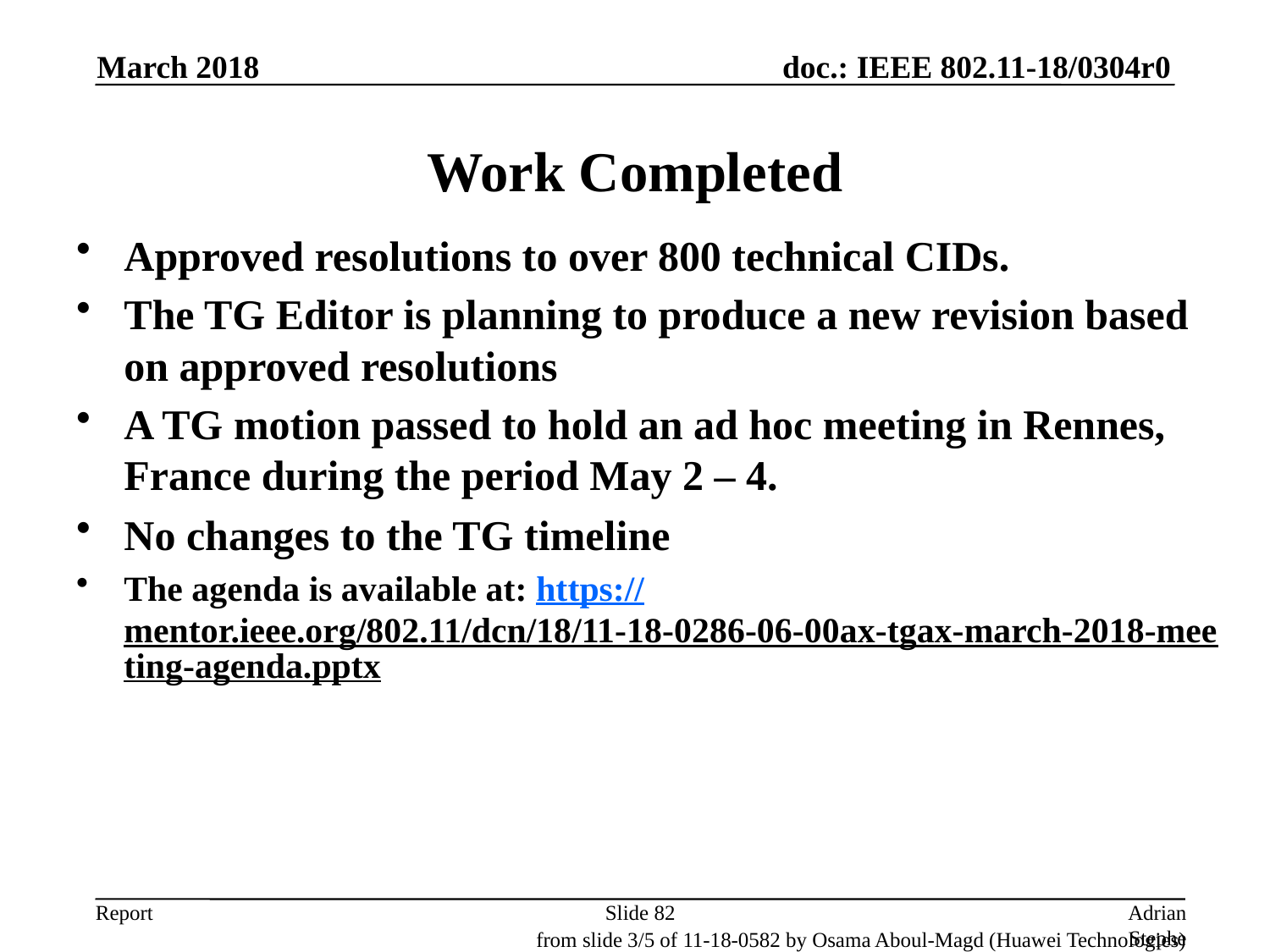

March 2018
# Work Completed
Approved resolutions to over 800 technical CIDs.
The TG Editor is planning to produce a new revision based on approved resolutions
A TG motion passed to hold an ad hoc meeting in Rennes, France during the period May 2 – 4.
No changes to the TG timeline
The agenda is available at: https://mentor.ieee.org/802.11/dcn/18/11-18-0286-06-00ax-tgax-march-2018-meeting-agenda.pptx
Slide 82
Adrian Stephens, Intel Corporation
from slide 3/5 of 11-18-0582 by Osama Aboul-Magd (Huawei Technologies)